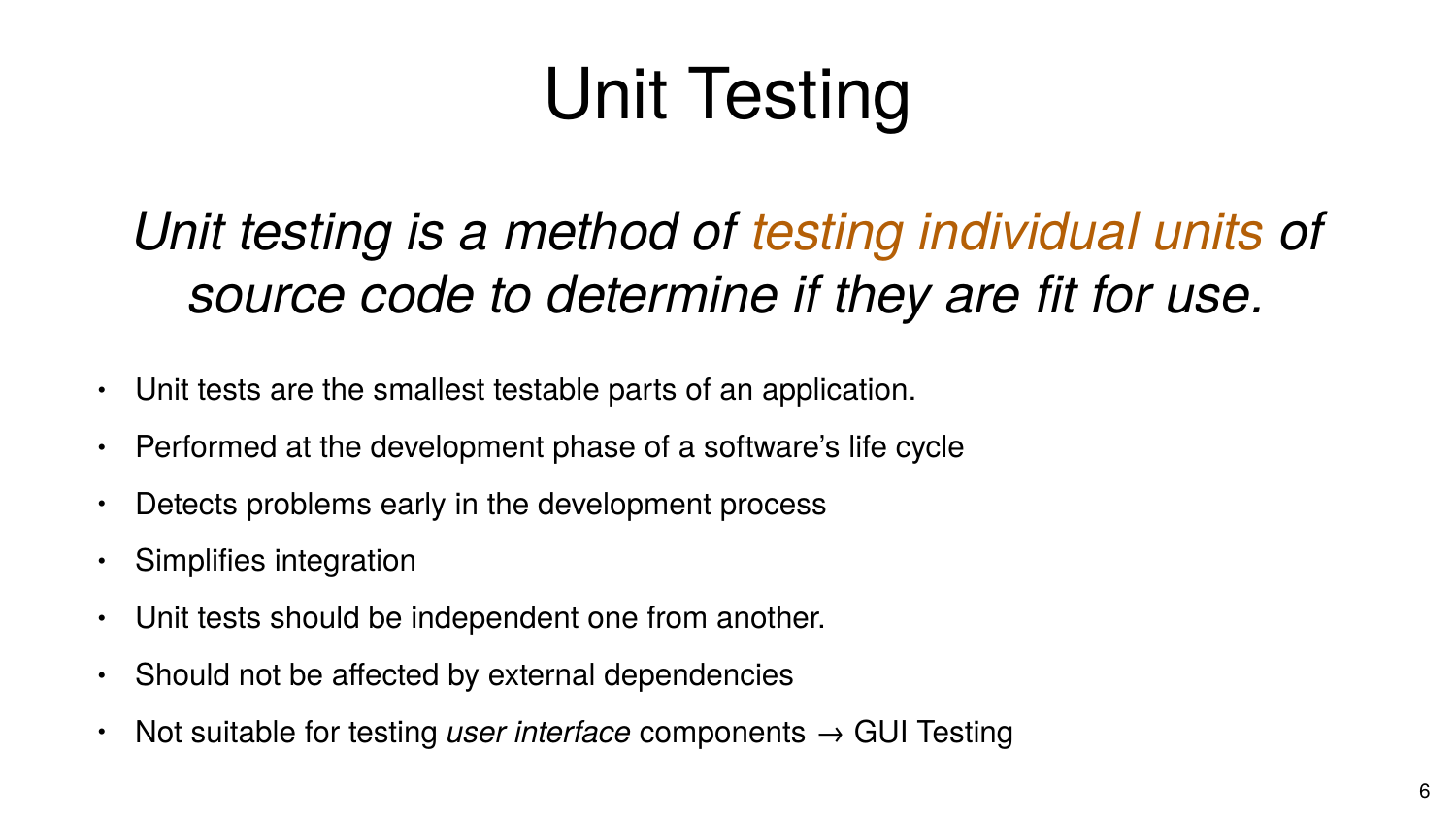

# Unit Testing
Unit testing is a method of testing individual units of source code to determine if they are fit for use.
Unit tests are the smallest testable parts of an application.
Performed at the development phase of a software’s life cycle
Detects problems early in the development process
Simplifies integration
Unit tests should be independent one from another.
Should not be affected by external dependencies
Not suitable for testing user interface components → GUI Testing
6